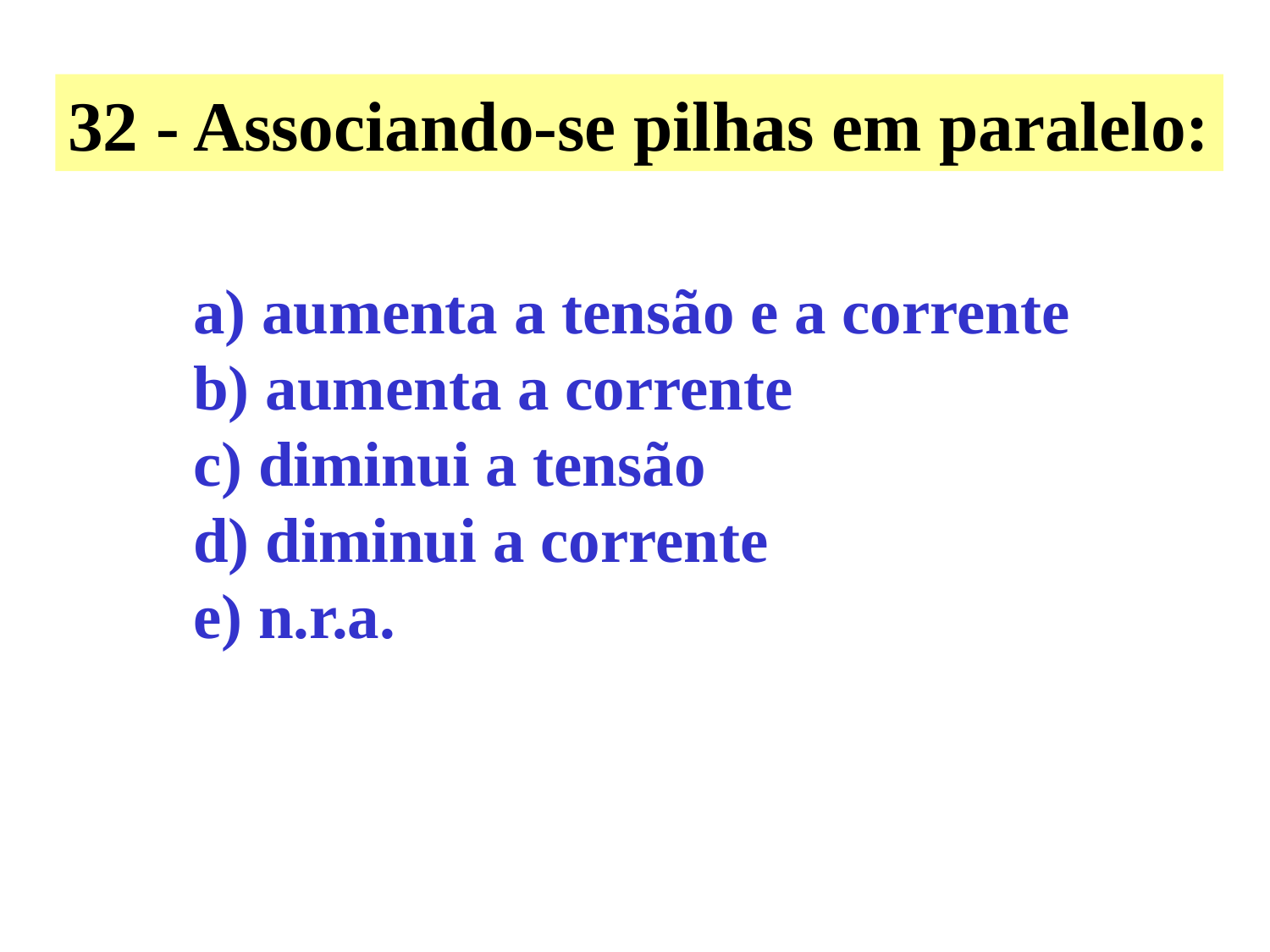

32 - Associando-se pilhas em paralelo:
a) aumenta a tensão e a corrente
b) aumenta a corrente
c) diminui a tensão
d) diminui a corrente
e) n.r.a.